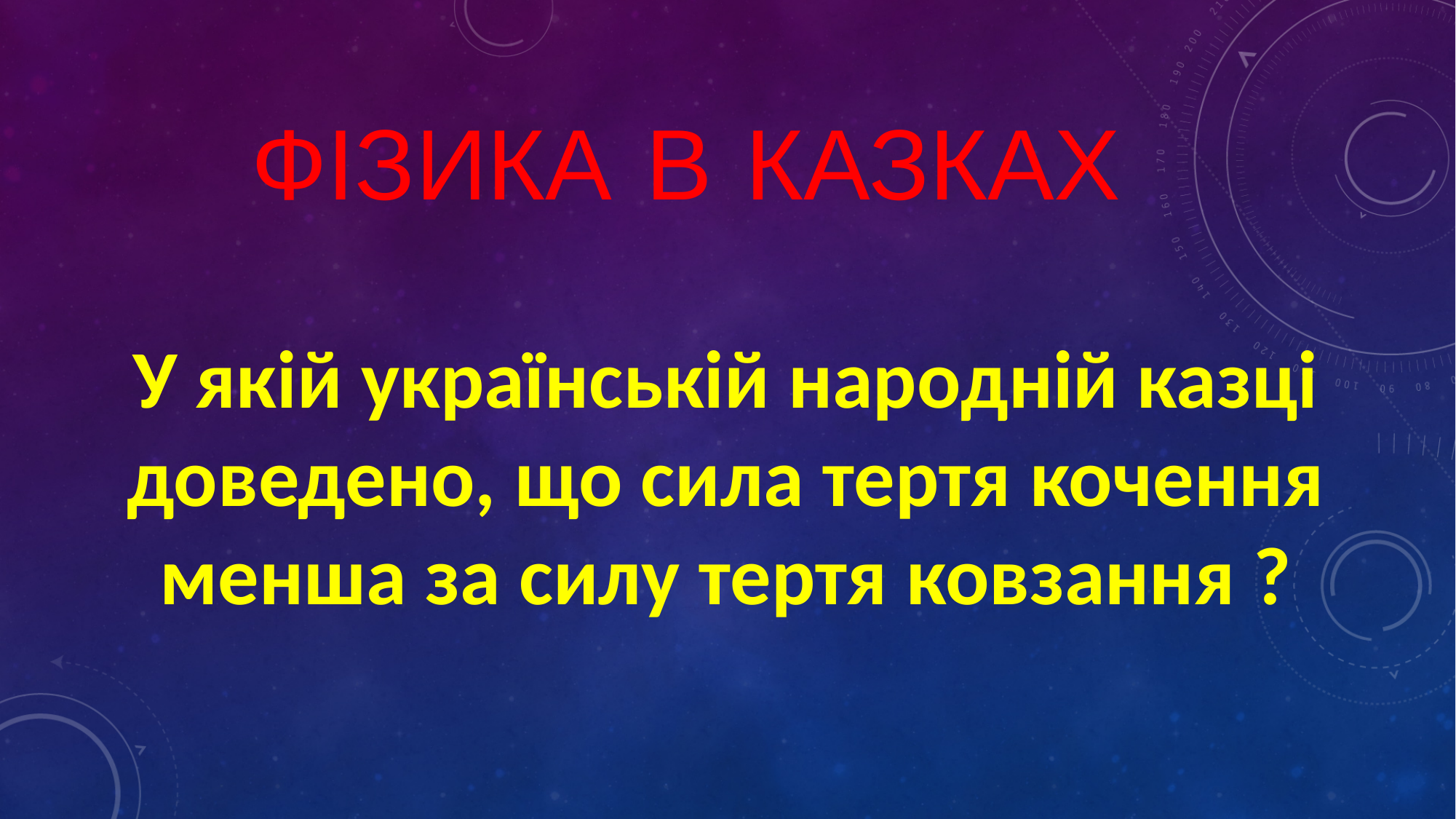

# ФІЗИКА В КАЗКАХ
У якій українській народній казці доведено, що сила тертя кочення менша за силу тертя ковзання ?